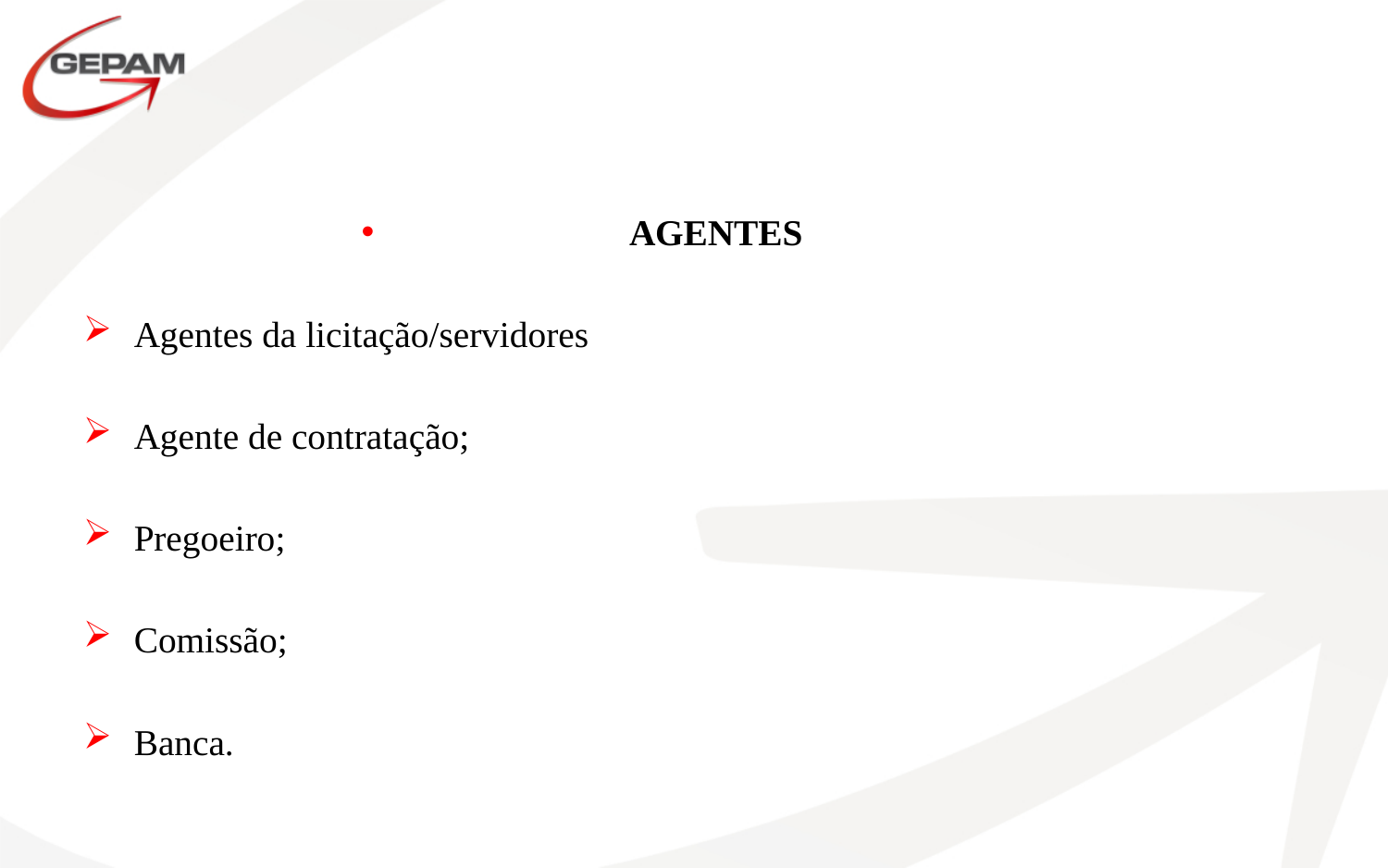

AGENTES

Agentes da licitação/servidores

Agente de contratação;

Pregoeiro;

Comissão;

Banca.